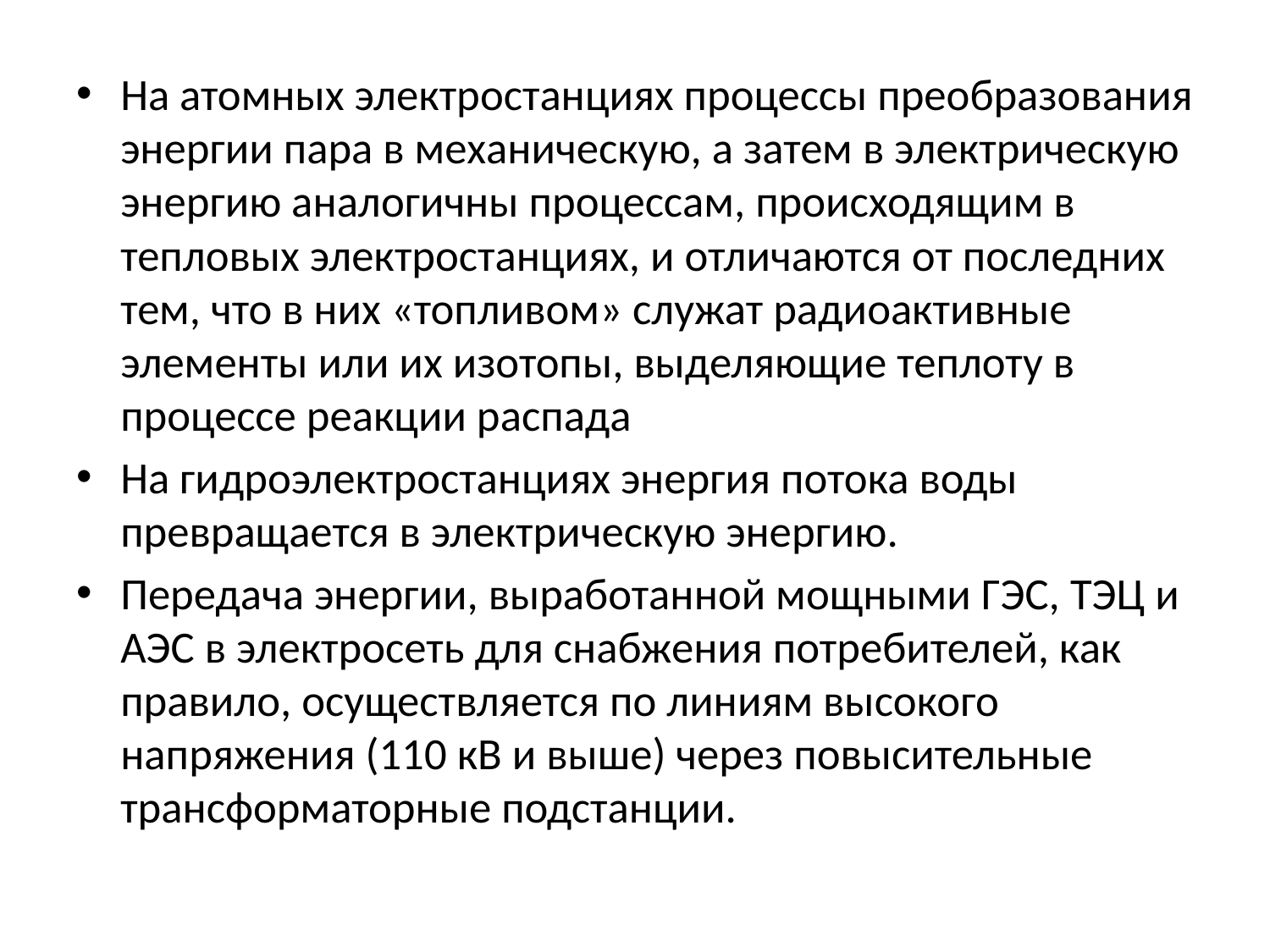

На атомных электростанциях процессы преобразования энергии пара в механическую, а затем в электрическую энергию аналогичны процессам, происходящим в тепловых электростанциях, и отличаются от последних тем, что в них «топливом» служат радиоактивные элементы или их изотопы, выделяющие теплоту в процессе реакции распада
На гидроэлектростанциях энергия потока воды превращается в электрическую энергию.
Передача энергии, выработанной мощными ГЭС, ТЭЦ и АЭС в электросеть для снабжения потребителей, как правило, осуществляется по линиям высокого напряжения (110 кВ и выше) через повысительные трансформаторные подстанции.